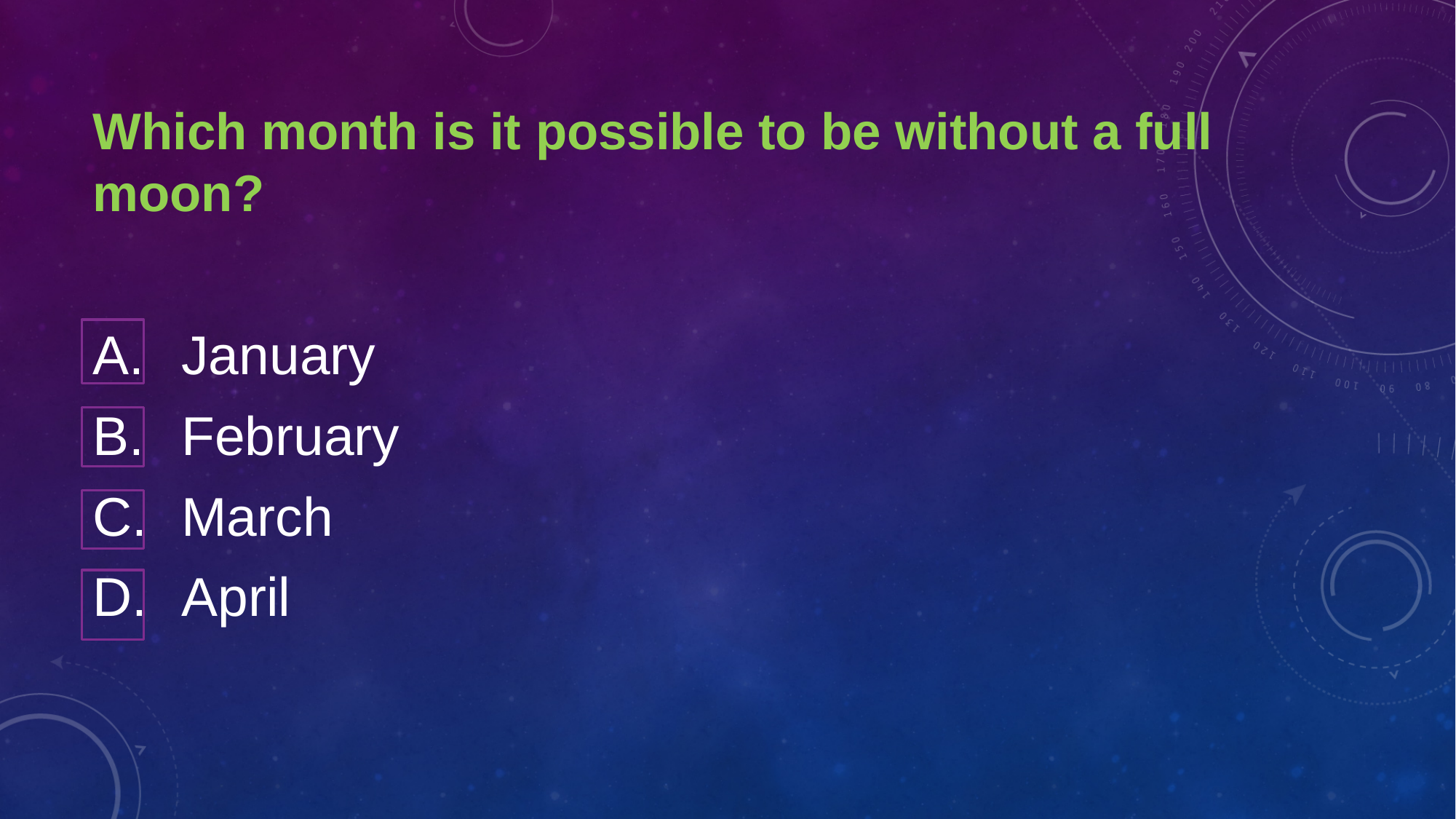

# Which month is it possible to be without a full moon?
January
February
March
April